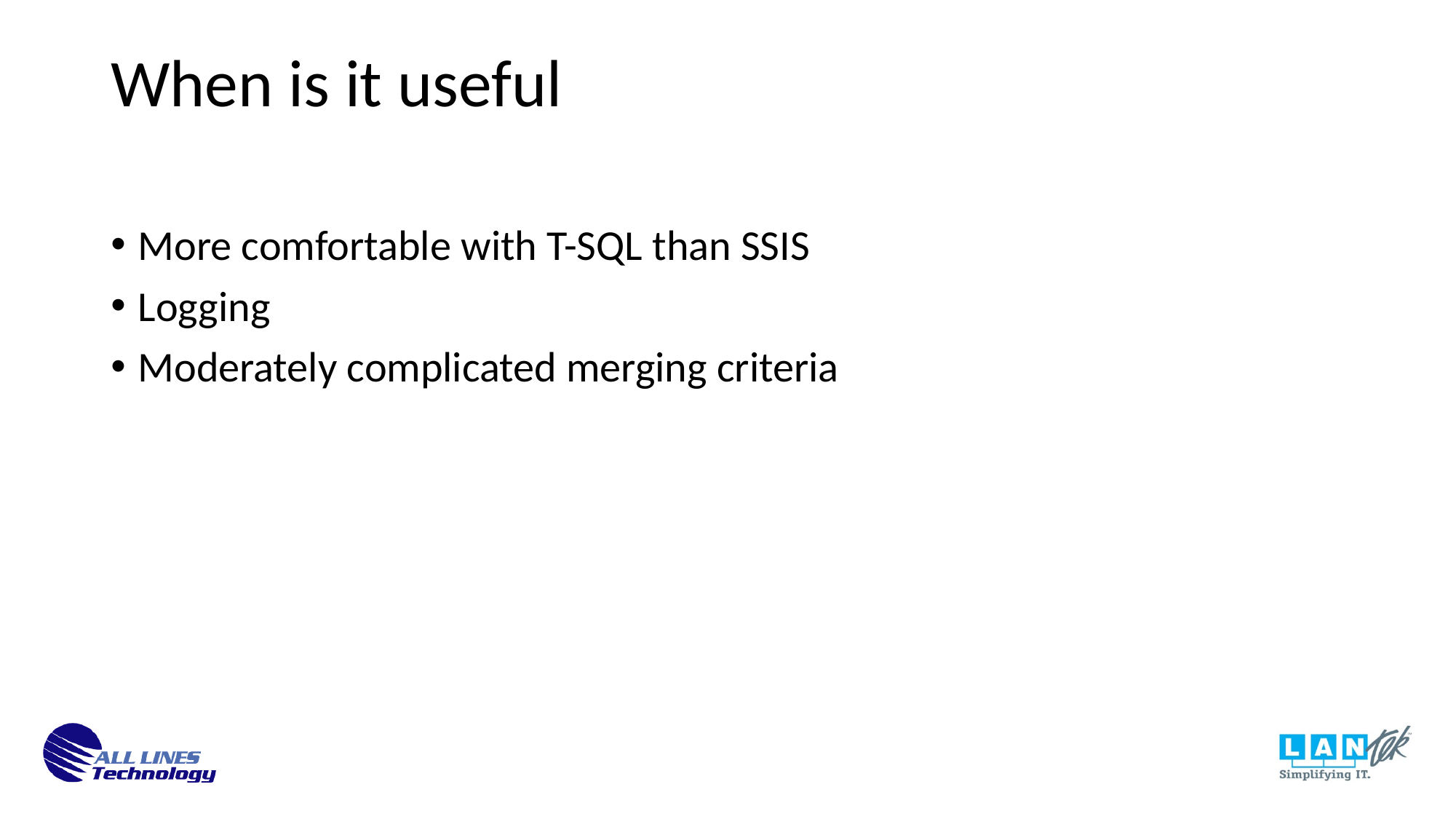

When is it useful
More comfortable with T-SQL than SSIS
Logging
Moderately complicated merging criteria